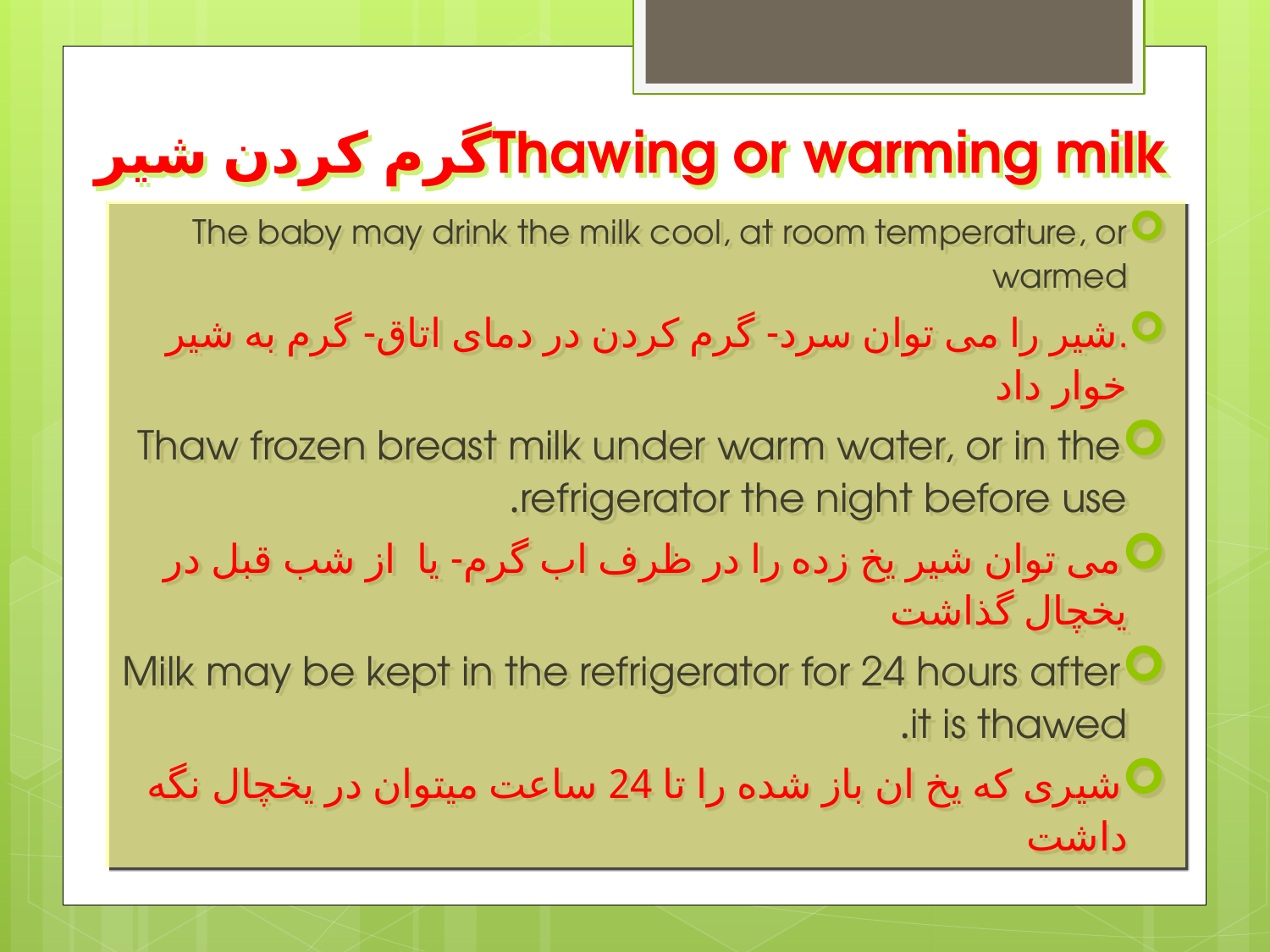

# Thawing or warming milkگرم کردن شیر
The baby may drink the milk cool, at room temperature, or warmed
.شیر را می توان سرد- گرم کردن در دمای اتاق- گرم به شیر خوار داد
Thaw frozen breast milk under warm water, or in the refrigerator the night before use.
می توان شیر یخ زده را در ظرف اب گرم- یا  از شب قبل در یخچال گذاشت
Milk may be kept in the refrigerator for 24 hours after it is thawed.
شیری که یخ ان باز شده را تا 24 ساعت میتوان در یخچال نگه داشت